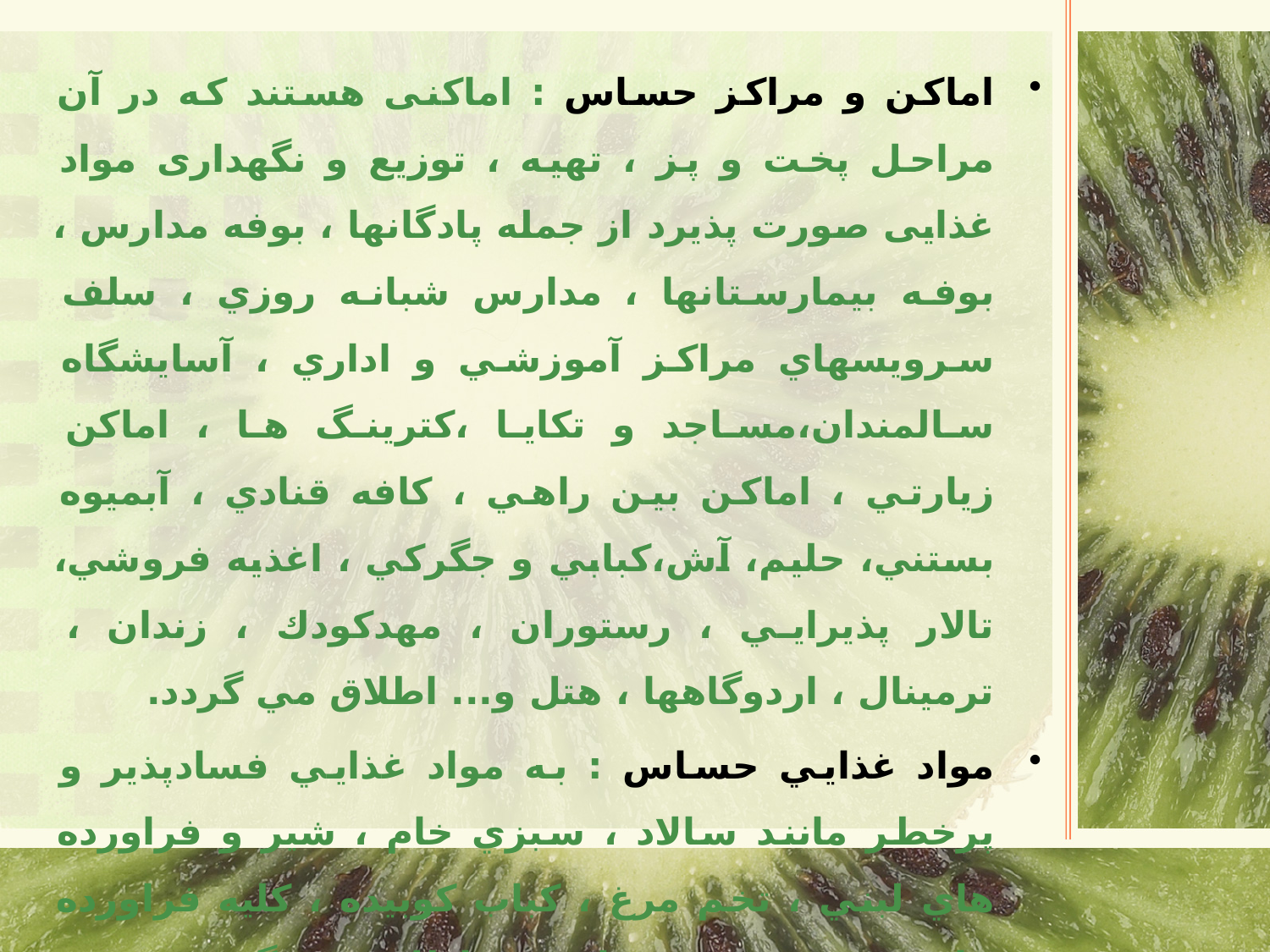

اماكن و مراكز حساس : اماكنی هستند که در آن مراحل پخت و پز ، تهیه ، توزیع و نگهداری مواد غذایی صورت پذیرد از جمله پادگانها ، بوفه مدارس ، بوفه بيمارستانها ، مدارس شبانه روزي ، سلف سرويسهاي مراكز آموزشي و اداري ، آسايشگاه سالمندان،مساجد و تكايا ،كترينگ ها ، اماكن زيارتي ، اماكن بين راهي ، كافه قنادي ، آبميوه بستني، حليم، آش،كبابي و جگركي ، اغذيه فروشي، تالار پذيرايي ، رستوران ، مهدكودك ، زندان ، ترمينال ، اردوگاهها ، هتل و... اطلاق مي گردد.
مواد غذايي حساس : به مواد غذايي فسادپذیر و پرخطر مانند سالاد ، سبزي خام ، شير و فراورده هاي لبني ، تخم مرغ ، كباب كوبيده ، كليه فراورده هاي سنتي و دست ساز و ... اطلاق مي گردد .